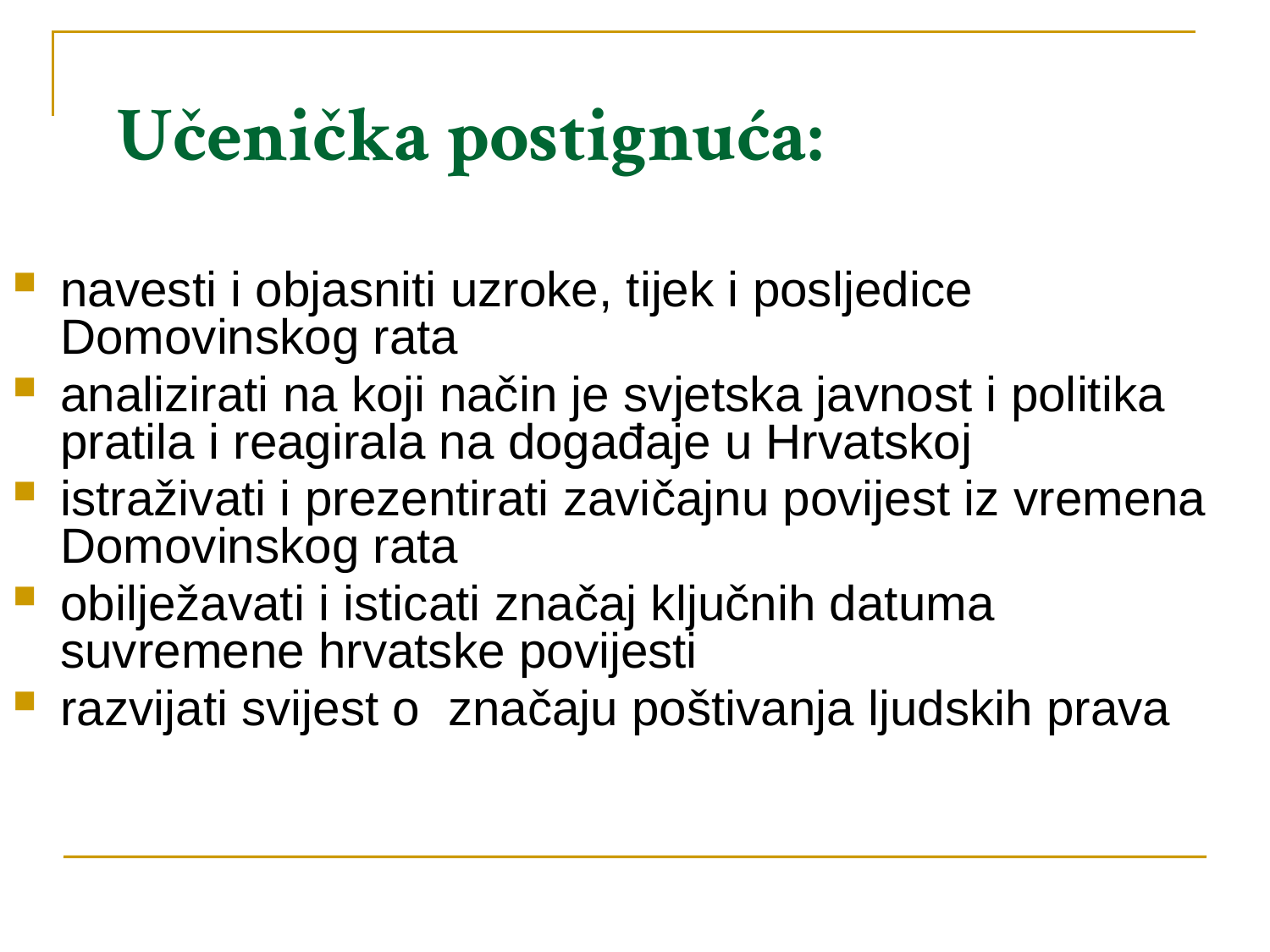

# Učenička postignuća:

navesti i objasniti uzroke, tijek i posljedice Domovinskog rata
analizirati na koji način je svjetska javnost i politika pratila i reagirala na događaje u Hrvatskoj
istraživati i prezentirati zavičajnu povijest iz vremena Domovinskog rata
obilježavati i isticati značaj ključnih datuma suvremene hrvatske povijesti
razvijati svijest o  značaju poštivanja ljudskih prava